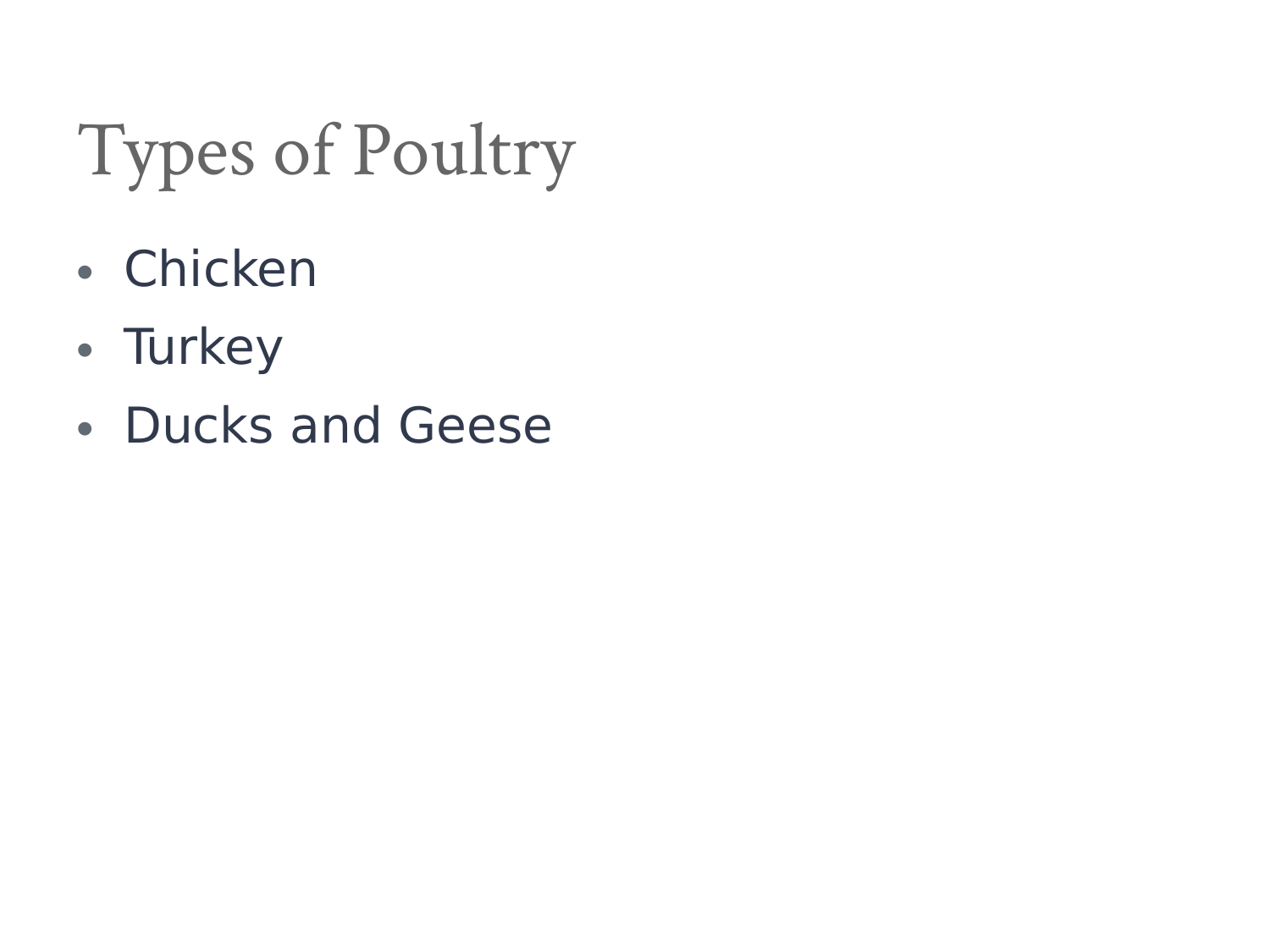

# Types of Poultry
Chicken
Turkey
Ducks and Geese